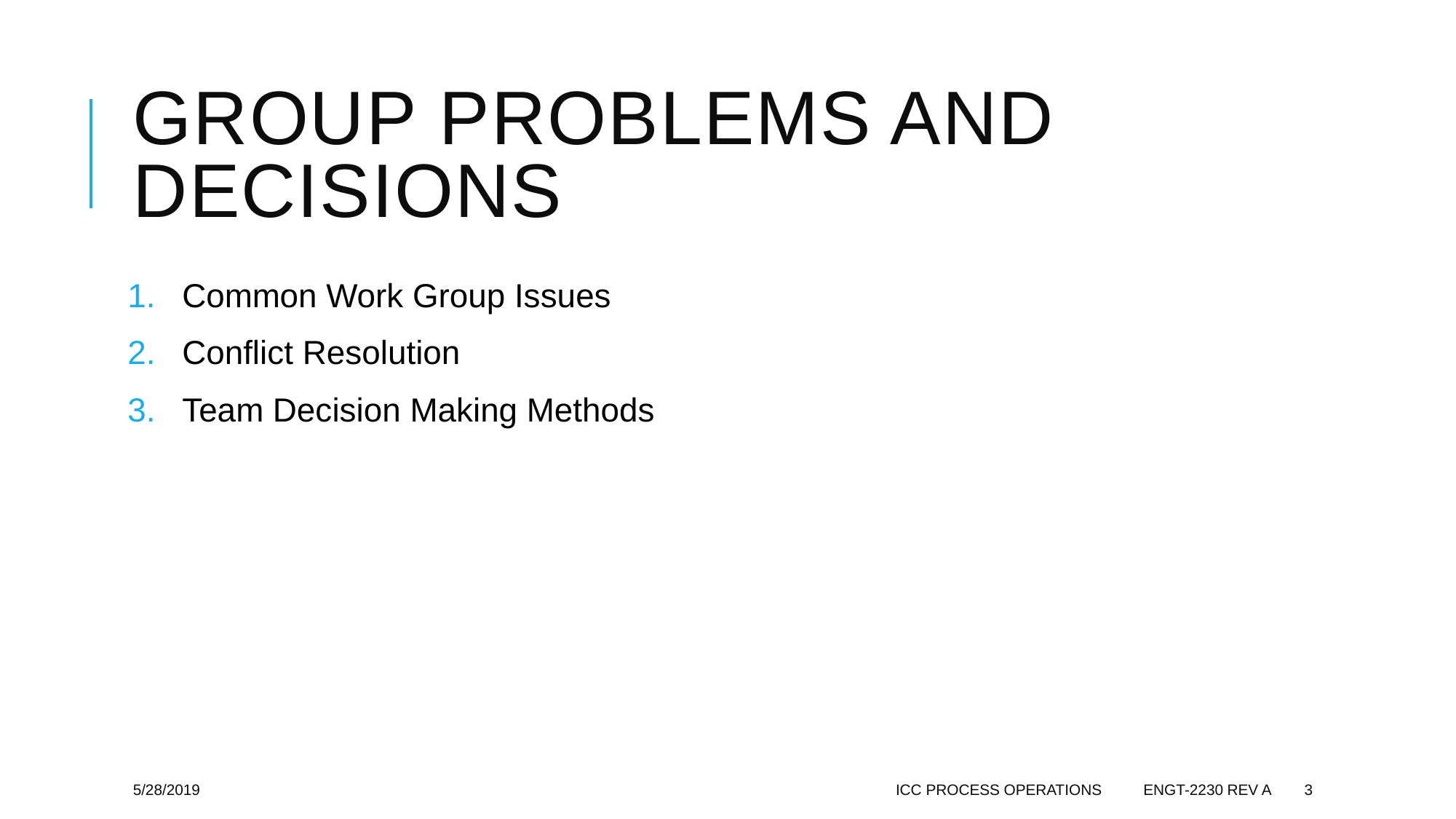

# Group Problems and Decisions
Common Work Group Issues
Conflict Resolution
Team Decision Making Methods
5/28/2019
ICC Process Operations          ENGT-2230 Rev A
3